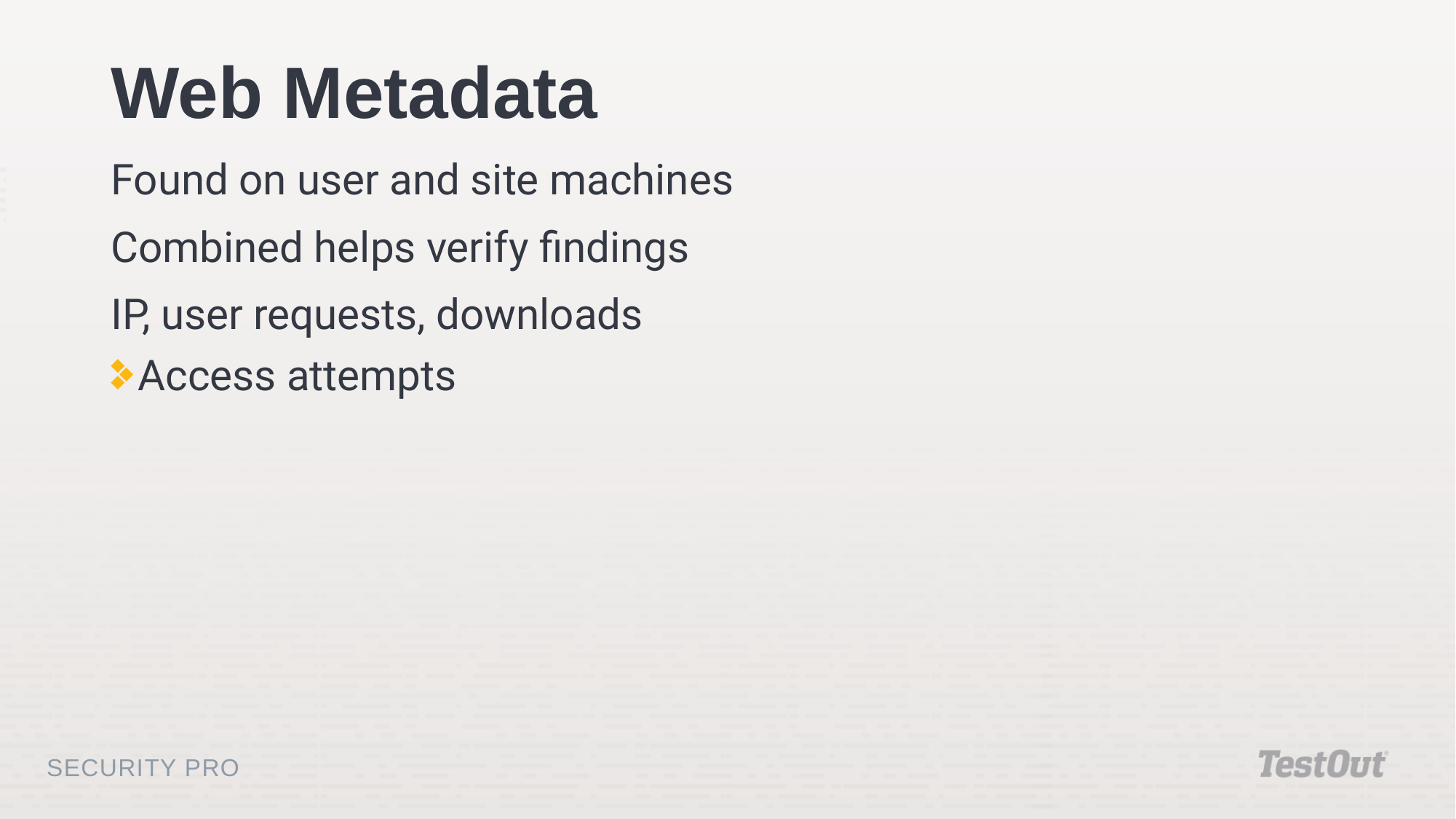

# Web Metadata
Found on user and site machines
Combined helps verify findings
IP, user requests, downloads
Access attempts
Security Pro